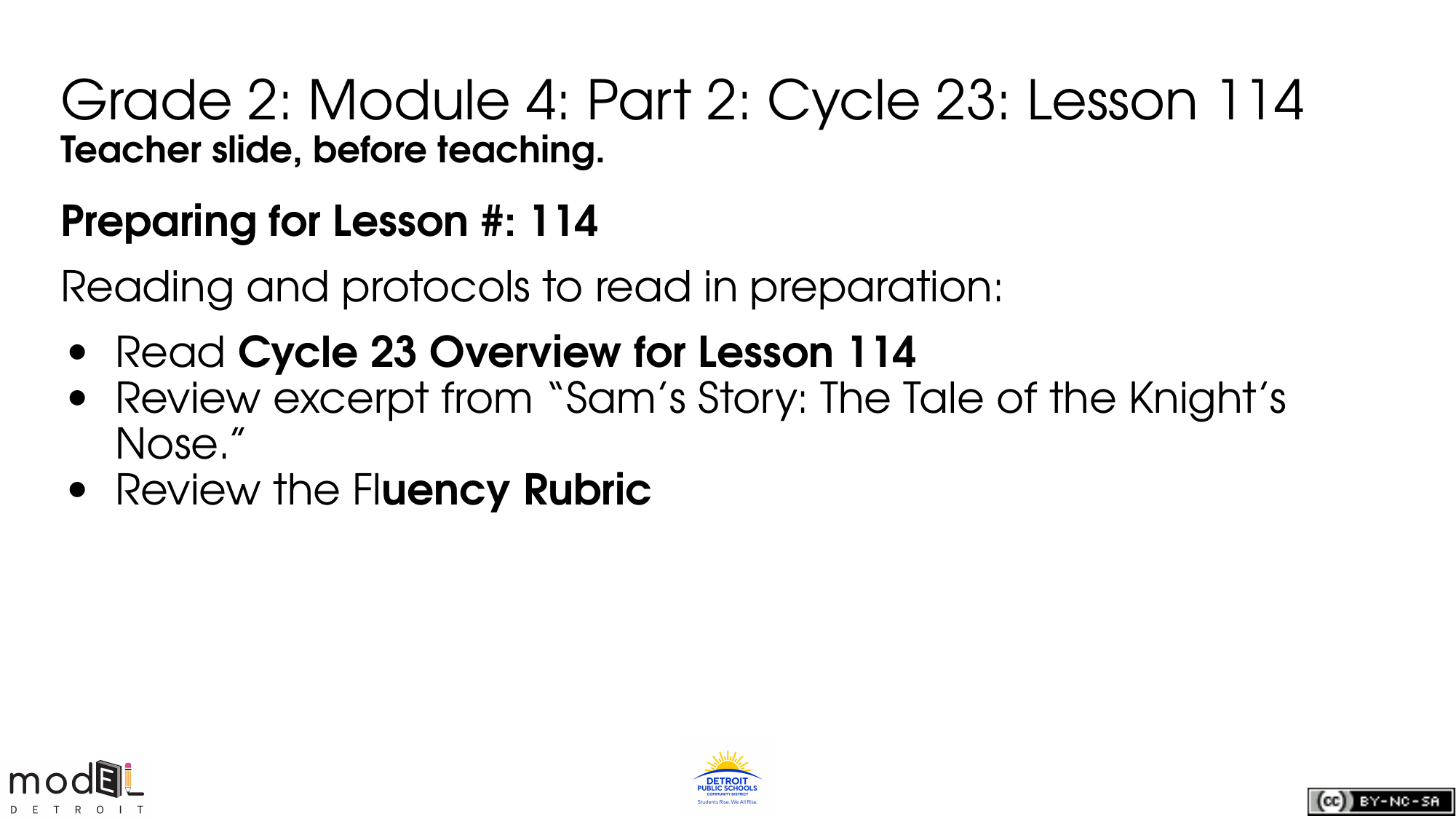

# Grade 2: Module 4: Part 2: Cycle 23: Lesson 114
Teacher slide, before teaching.
Preparing for Lesson #: 114
Reading and protocols to read in preparation:
Read Cycle 23 Overview for Lesson 114
Review excerpt from “Sam’s Story: The Tale of the Knight’s Nose.”
Review the Fluency Rubric